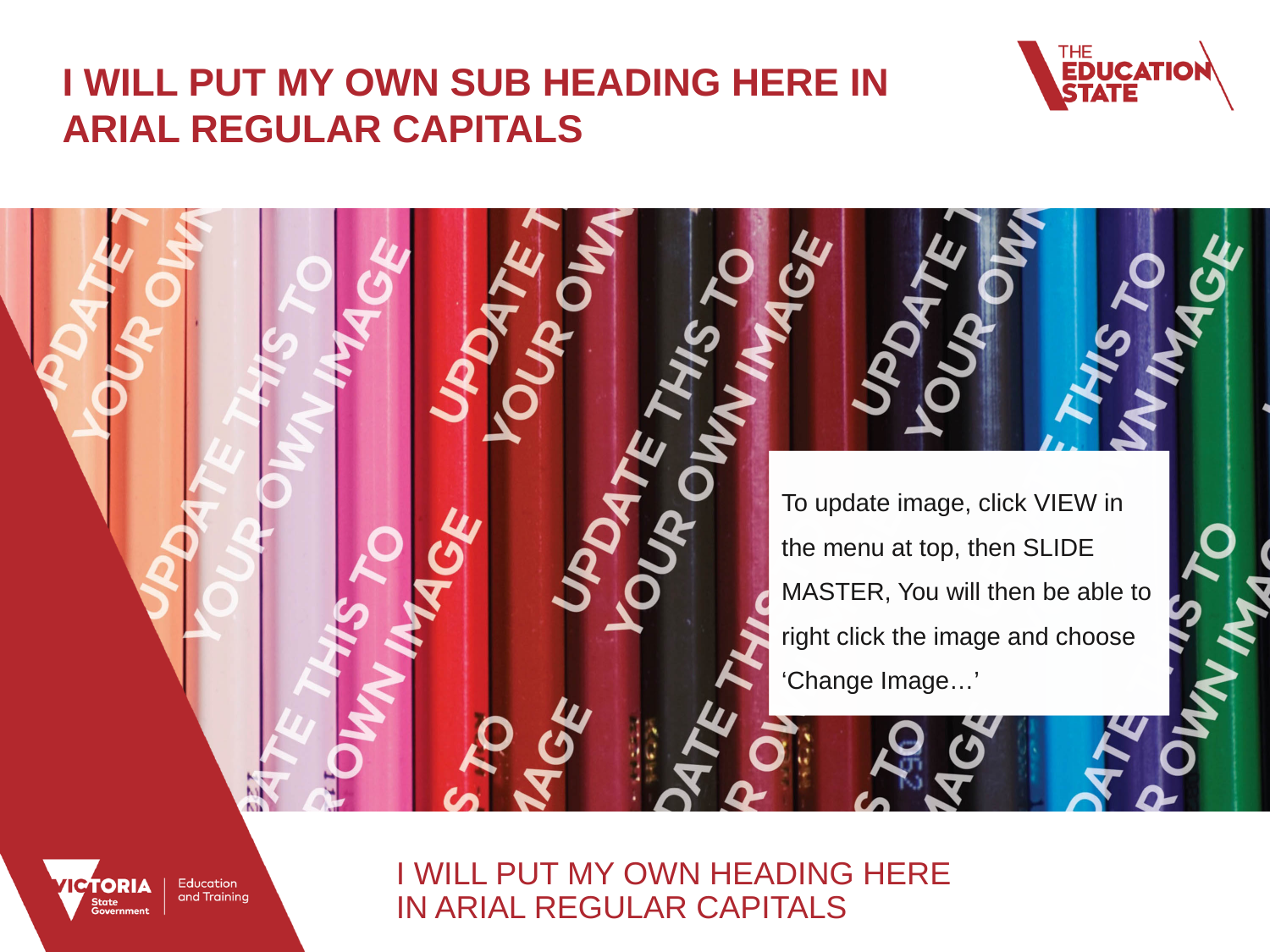

To update image, click VIEW in the menu at top, then SLIDE MASTER, You will then be able to right click the image and choose ‘Change Image…’
I WILL PUT MY OWN HEADING HERE
IN ARIAL REGULAR CAPITALS